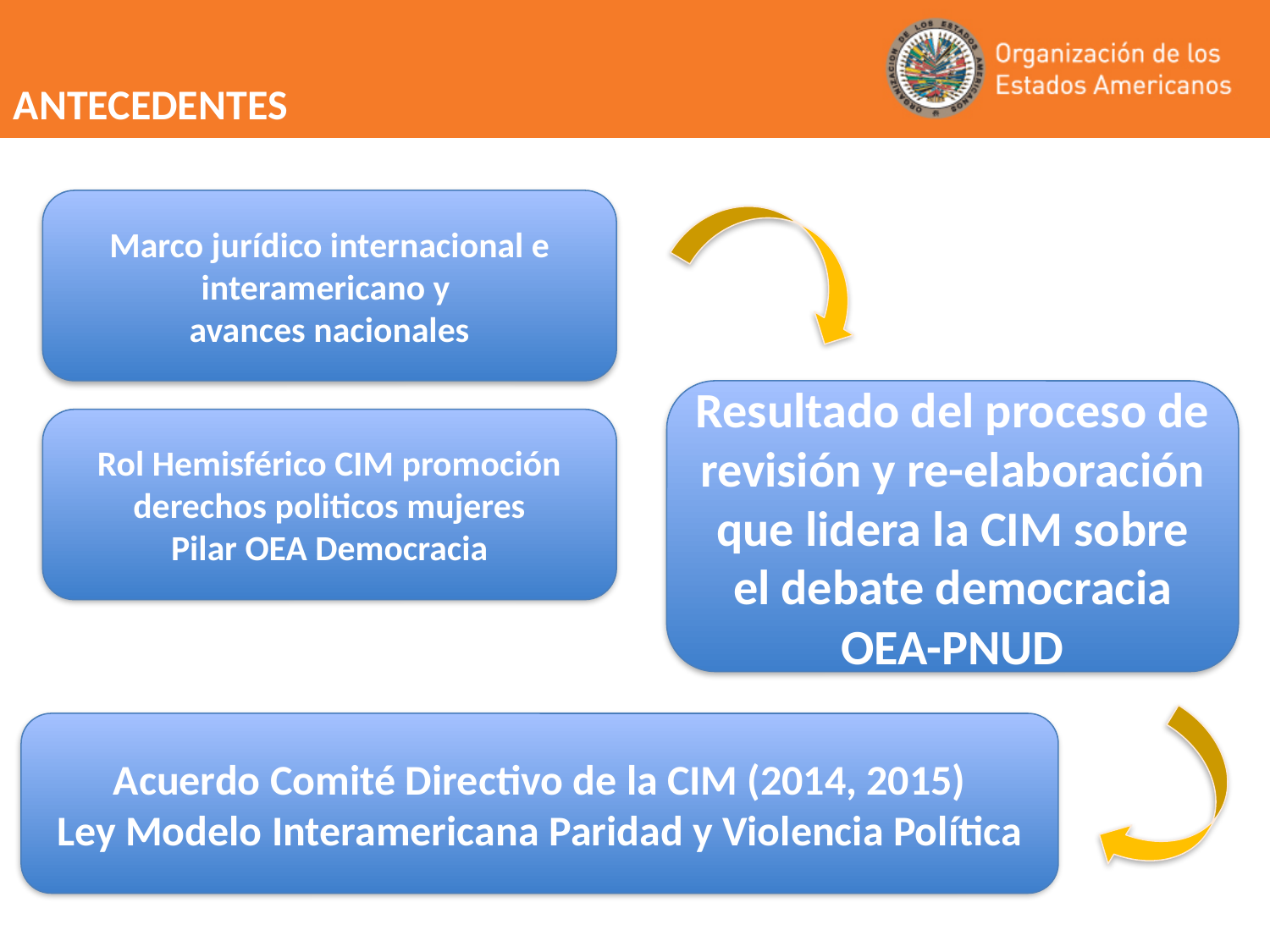

# ANTECEDENTES
Marco jurídico internacional e interamericano y
avances nacionales

Resultado del proceso de revisión y re-elaboración que lidera la CIM sobre el debate democracia OEA-PNUD
Rol Hemisférico CIM promoción derechos politicos mujeres
Pilar OEA Democracia
Acuerdo Comité Directivo de la CIM (2014, 2015)
Ley Modelo Interamericana Paridad y Violencia Política